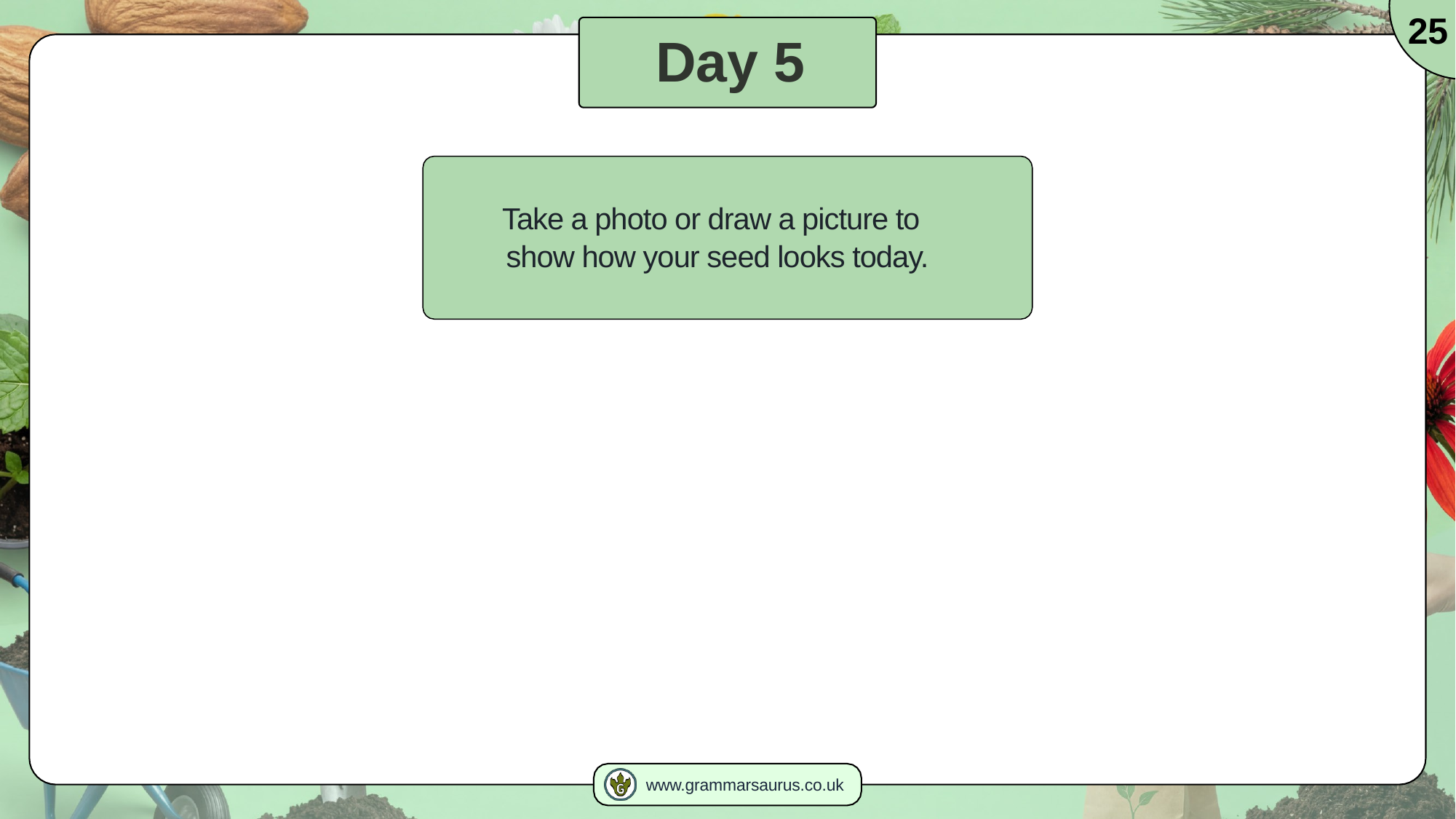

25

# Day 5

Take a photo or draw a picture to show how your seed looks today.
www.grammarsaurus.co.uk